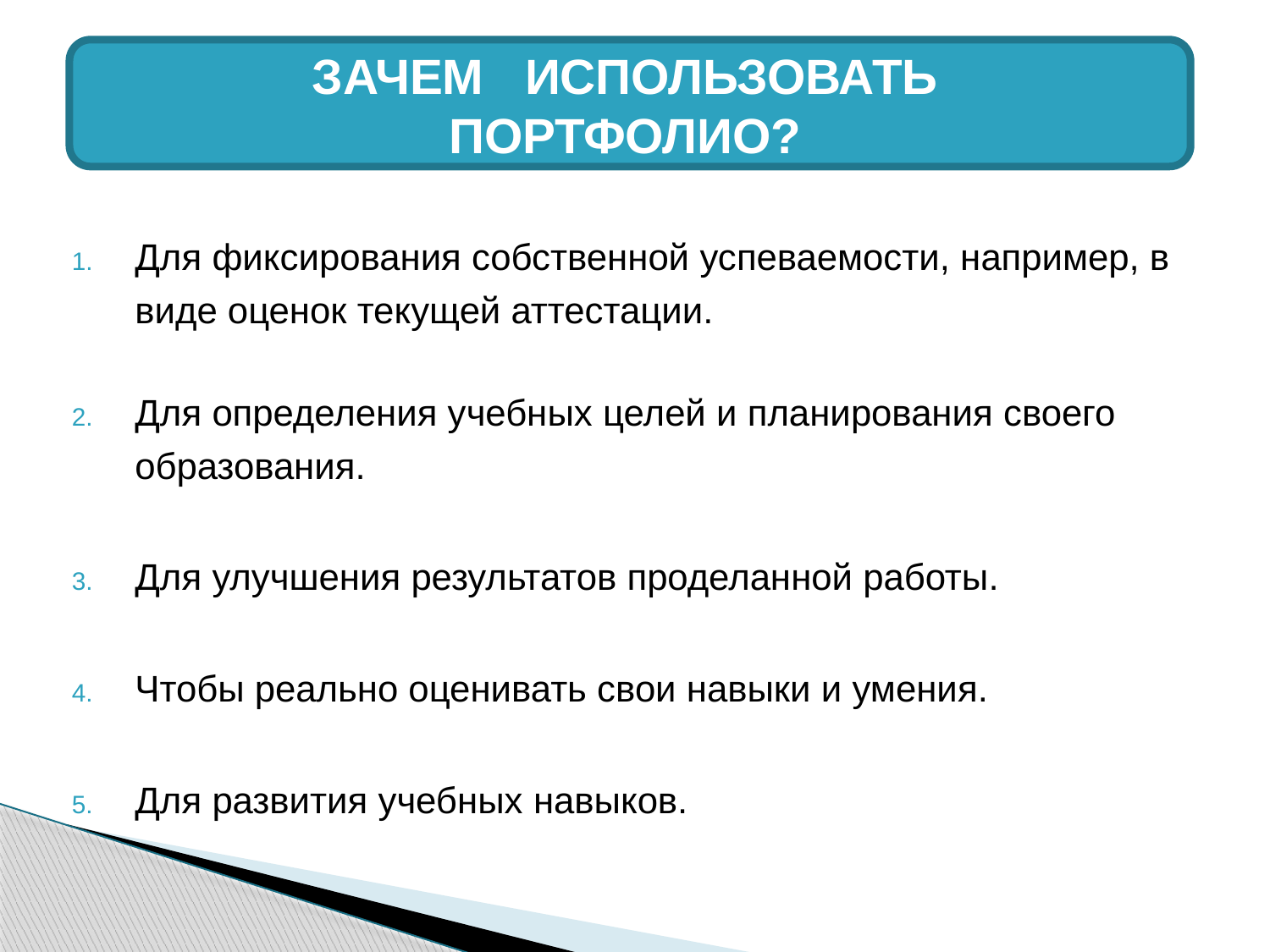

ЗАЧЕМ   ИСПОЛЬЗОВАТЬ
ПОРТФОЛИО?
Для фиксирования собственной успеваемости, например, в виде оценок текущей аттестации.
Для определения учебных целей и планирования своего образования.
Для улучшения результатов проделанной работы.
Чтобы реально оценивать свои навыки и умения.
Для развития учебных навыков.